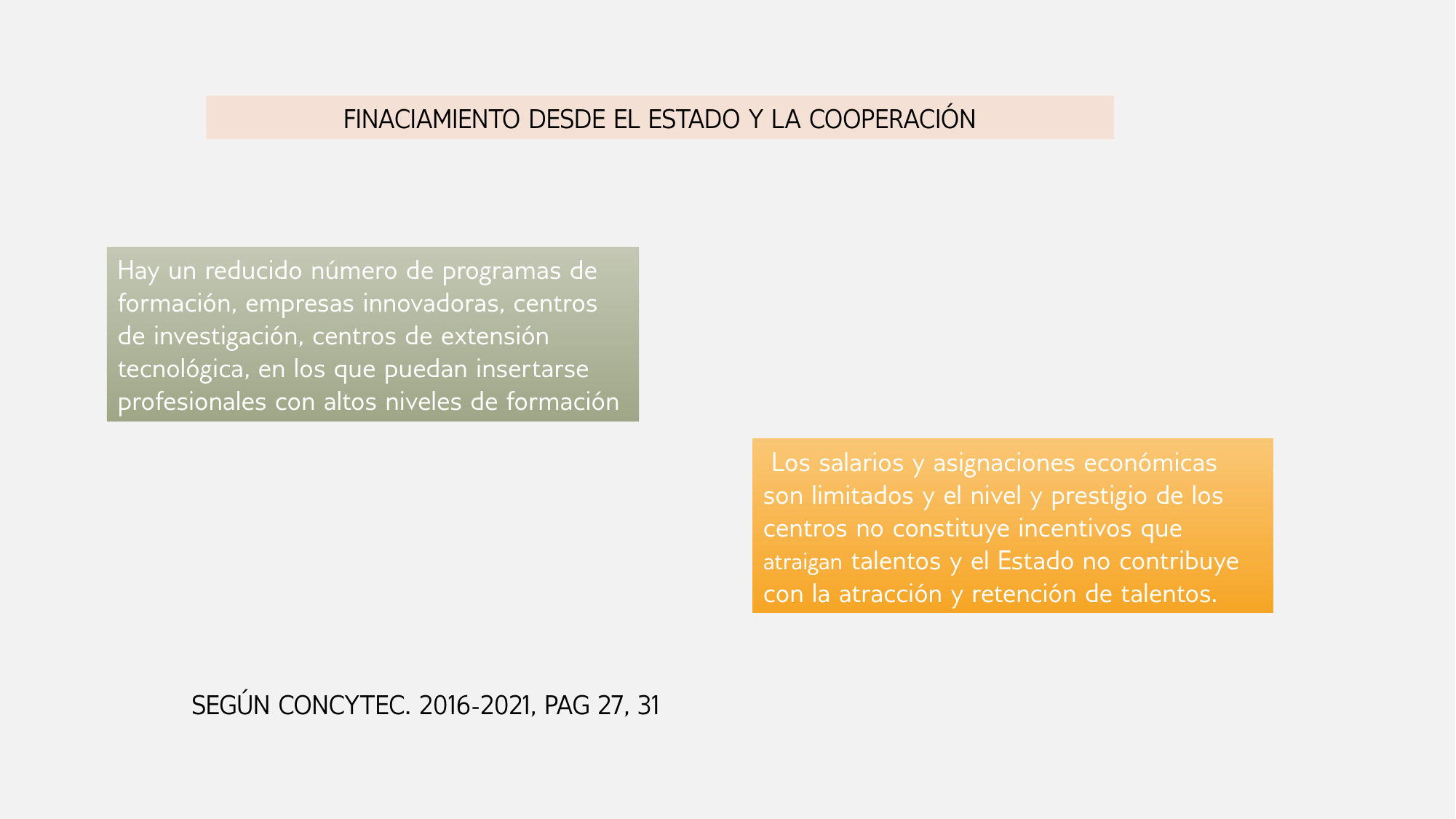

FINACIAMIENTO DESDE EL ESTADO Y LA COOPERACIÓN
Hay un reducido número de programas de formación, empresas innovadoras, centros de investigación, centros de extensión tecnológica, en los que puedan insertarse profesionales con altos niveles de formación
 Los salarios y asignaciones económicas son limitados y el nivel y prestigio de los centros no constituye incentivos que atraigan talentos y el Estado no contribuye con la atracción y retención de talentos.
SEGÚN CONCYTEC. 2016-2021, PAG 27, 31